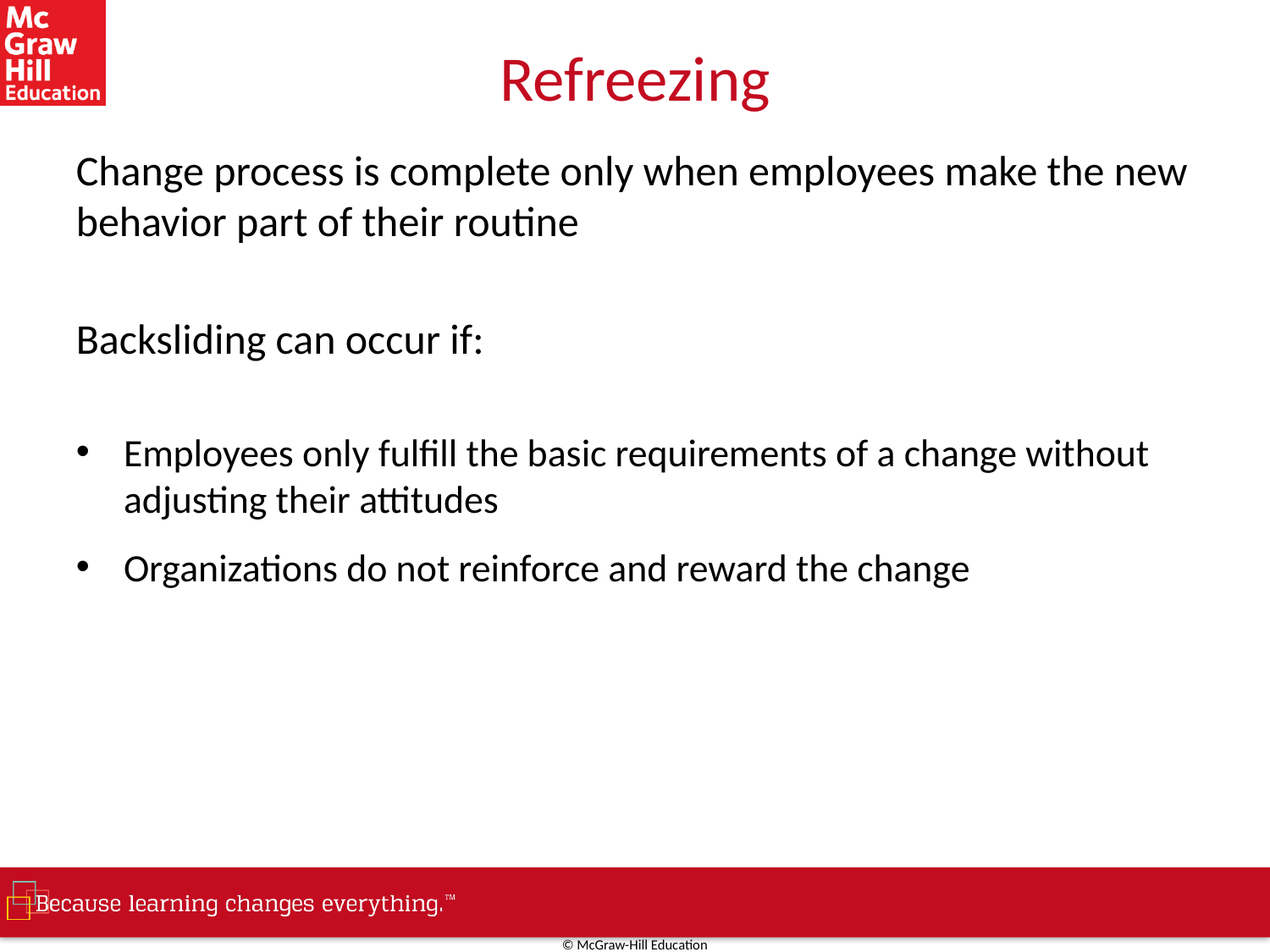

# Refreezing
Change process is complete only when employees make the new behavior part of their routine

Backsliding can occur if:

Employees only fulfill the basic requirements of a change without adjusting their attitudes
Organizations do not reinforce and reward the change